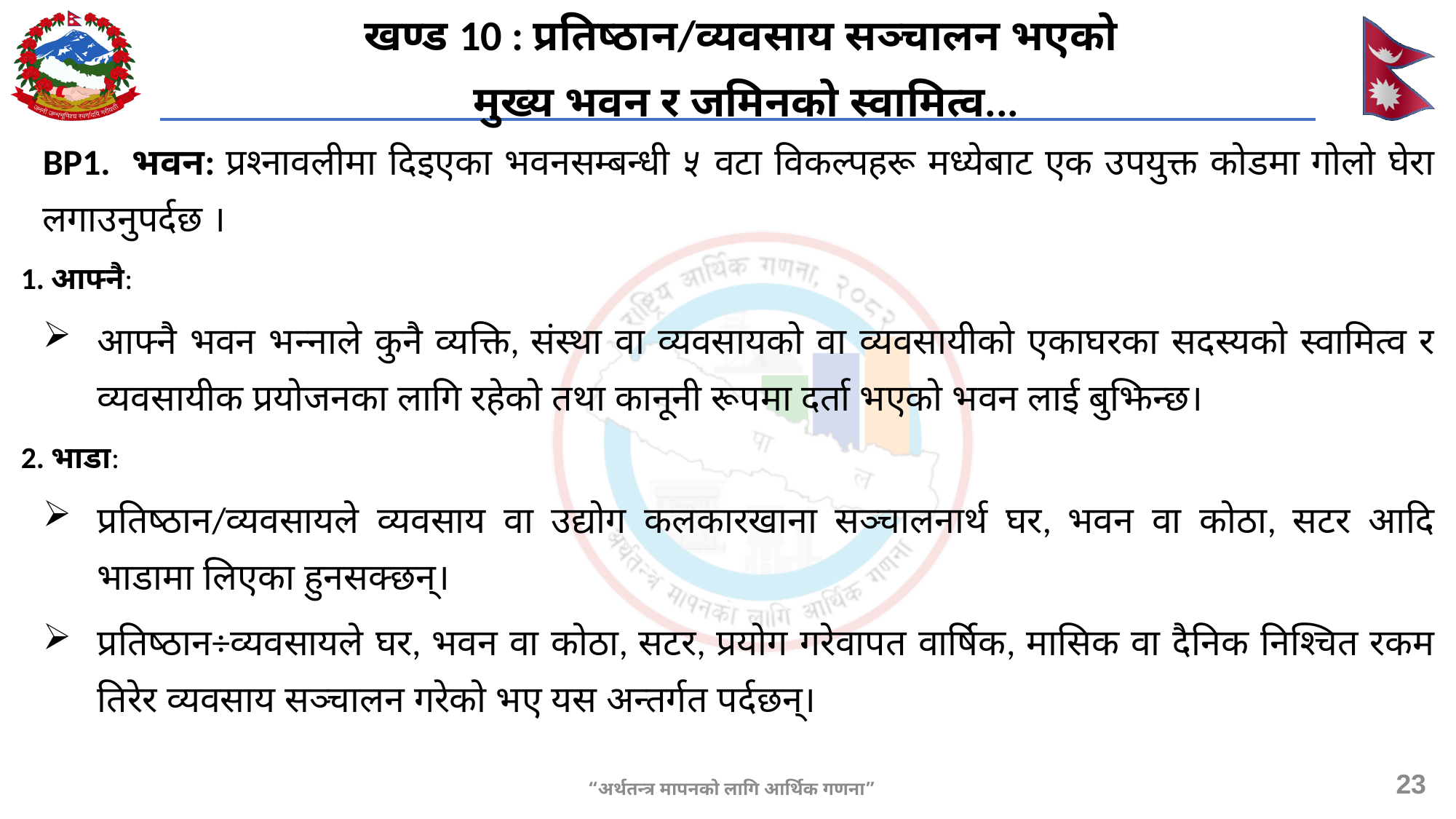

खण्ड 10 : प्रतिष्ठान/व्यवसाय सञ्चालन भएको
मुख्य भवन र जमिनको स्वामित्व...
BP1.  भवन: प्रश्नावलीमा दिइएका भवनसम्बन्धी ५ वटा विकल्पहरू मध्येबाट एक उपयुक्त कोडमा गोलो घेरा लगाउनुपर्दछ ।
1. आफ्नै:
आफ्नै भवन भन्नाले कुनै व्यक्ति, संस्था वा व्यवसायको वा व्यवसायीको एकाघरका सदस्यको स्वामित्व र व्यवसायीक प्रयोजनका लागि रहेको तथा कानूनी रूपमा दर्ता भएको भवन लाई बुझिन्छ।
2. भाडा:
प्रतिष्ठान/व्यवसायले व्यवसाय वा उद्योग कलकारखाना सञ्चालनार्थ घर, भवन वा कोठा, सटर आदि भाडामा लिएका हुनसक्छन्।
प्रतिष्ठान÷व्यवसायले घर, भवन वा कोठा, सटर, प्रयोग गरेवापत वार्षिक, मासिक वा दैनिक निश्चित रकम तिरेर व्यवसाय सञ्चालन गरेको भए यस अन्तर्गत पर्दछन्।

23
“अर्थतन्त्र मापनको लागि आर्थिक गणना”